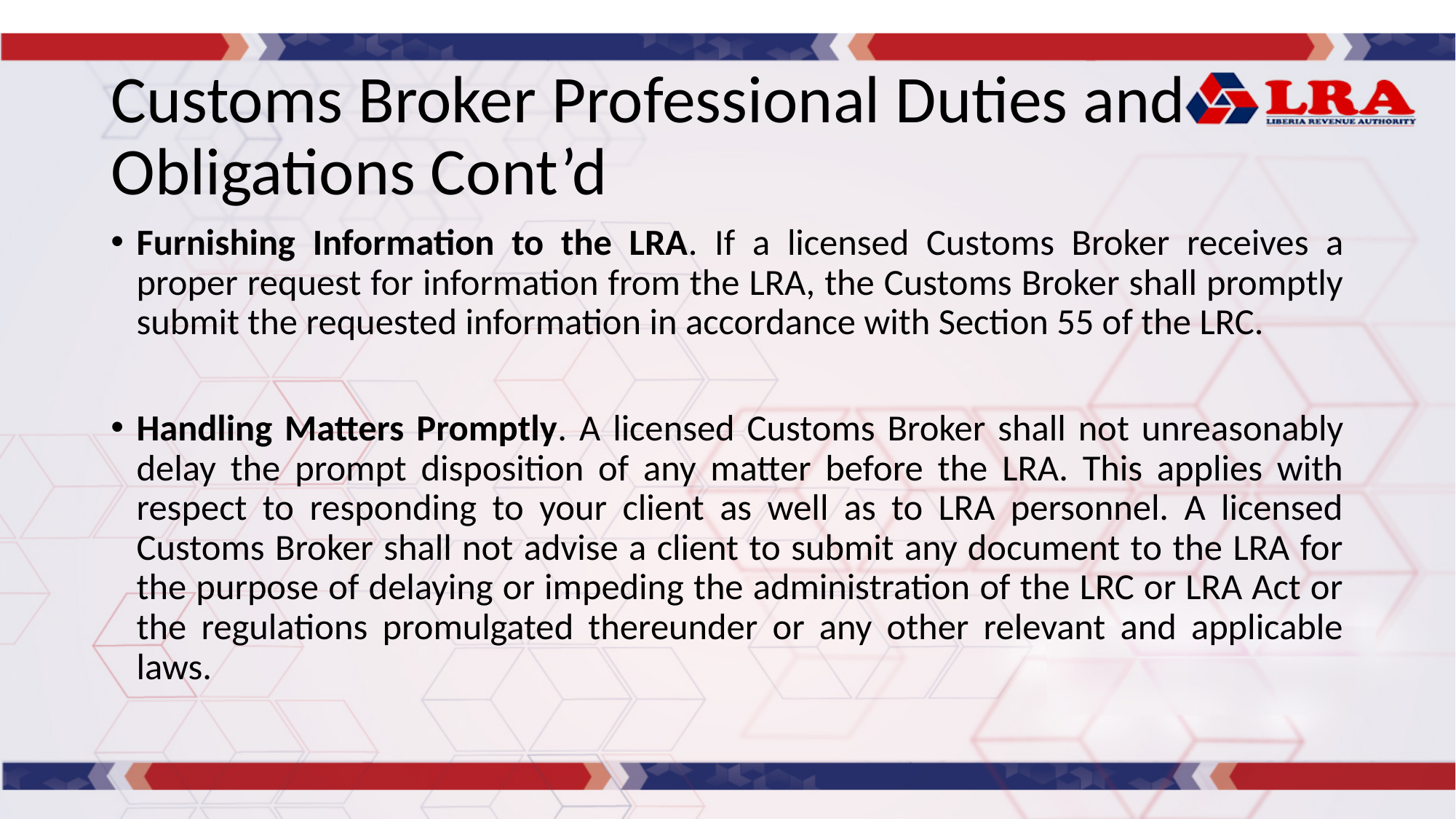

# Customs Broker Professional Duties and Obligations Cont’d
Furnishing Information to the LRA. If a licensed Customs Broker receives a proper request for information from the LRA, the Customs Broker shall promptly submit the requested information in accordance with Section 55 of the LRC.

Handling Matters Promptly. A licensed Customs Broker shall not unreasonably delay the prompt disposition of any matter before the LRA. This applies with respect to responding to your client as well as to LRA personnel. A licensed Customs Broker shall not advise a client to submit any document to the LRA for the purpose of delaying or impeding the administration of the LRC or LRA Act or the regulations promulgated thereunder or any other relevant and applicable laws.